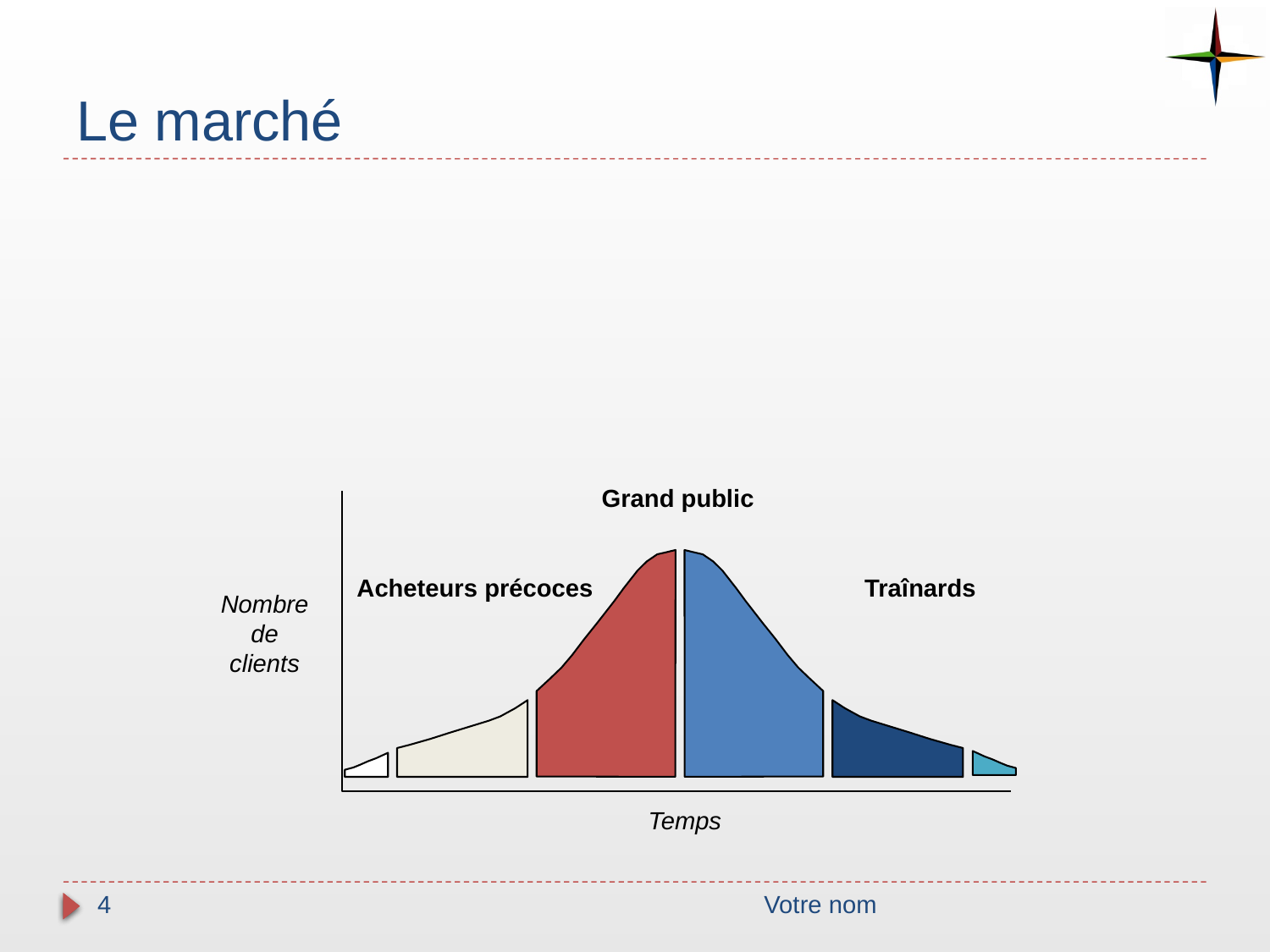

# Le marché
Grand public

Acheteurs précoces
Traînards
Nombre
de
clients

Temps
4
Votre nom